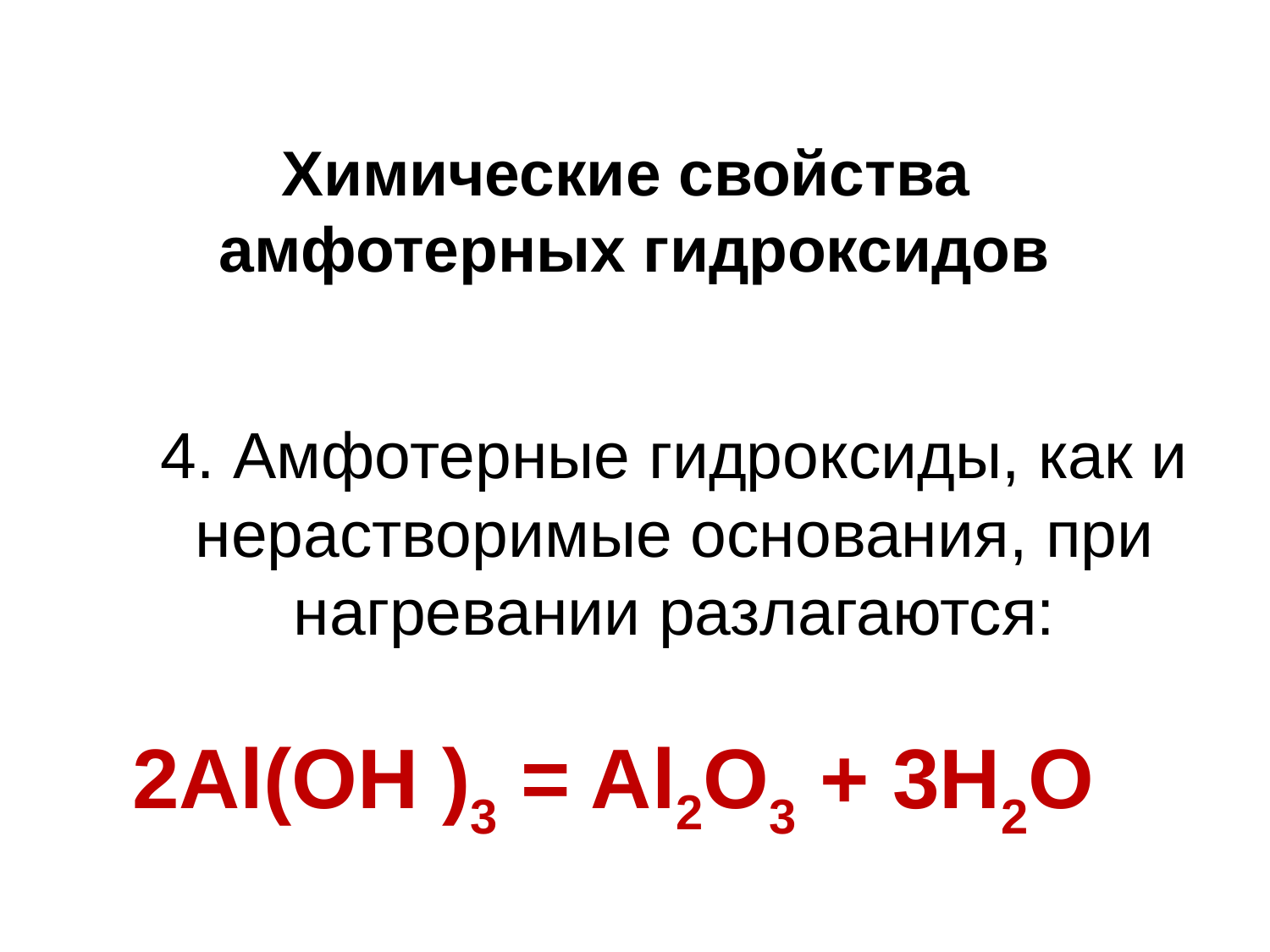

Химические свойства
амфотерных гидроксидов
4. Амфотерные гидроксиды, как и нерастворимые основания, при нагревании разлагаются:
2Al(OH )3 = Al2O3 + 3H2O